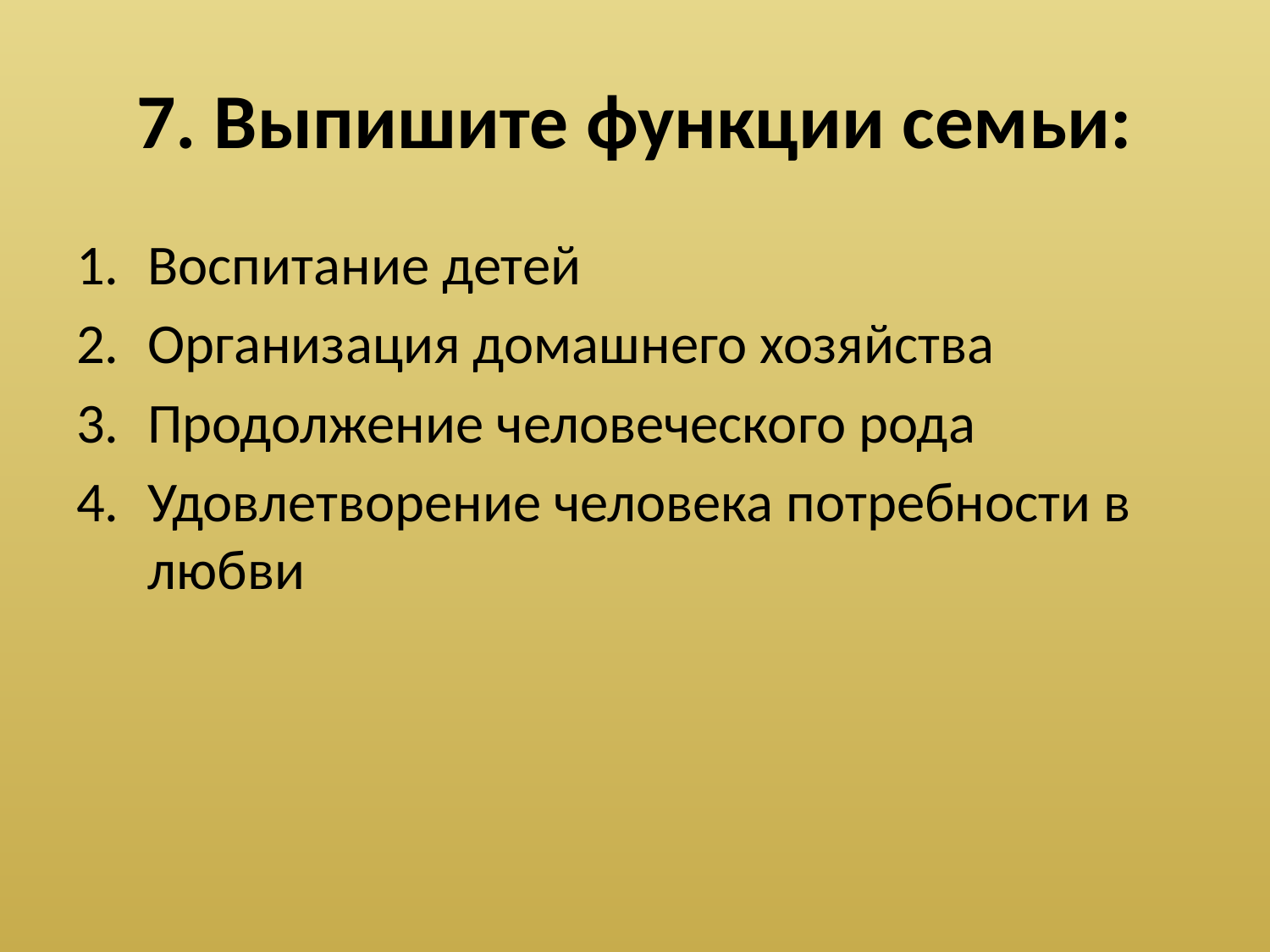

# 7. Выпишите функции семьи:
Воспитание детей
Организация домашнего хозяйства
Продолжение человеческого рода
Удовлетворение человека потребности в любви